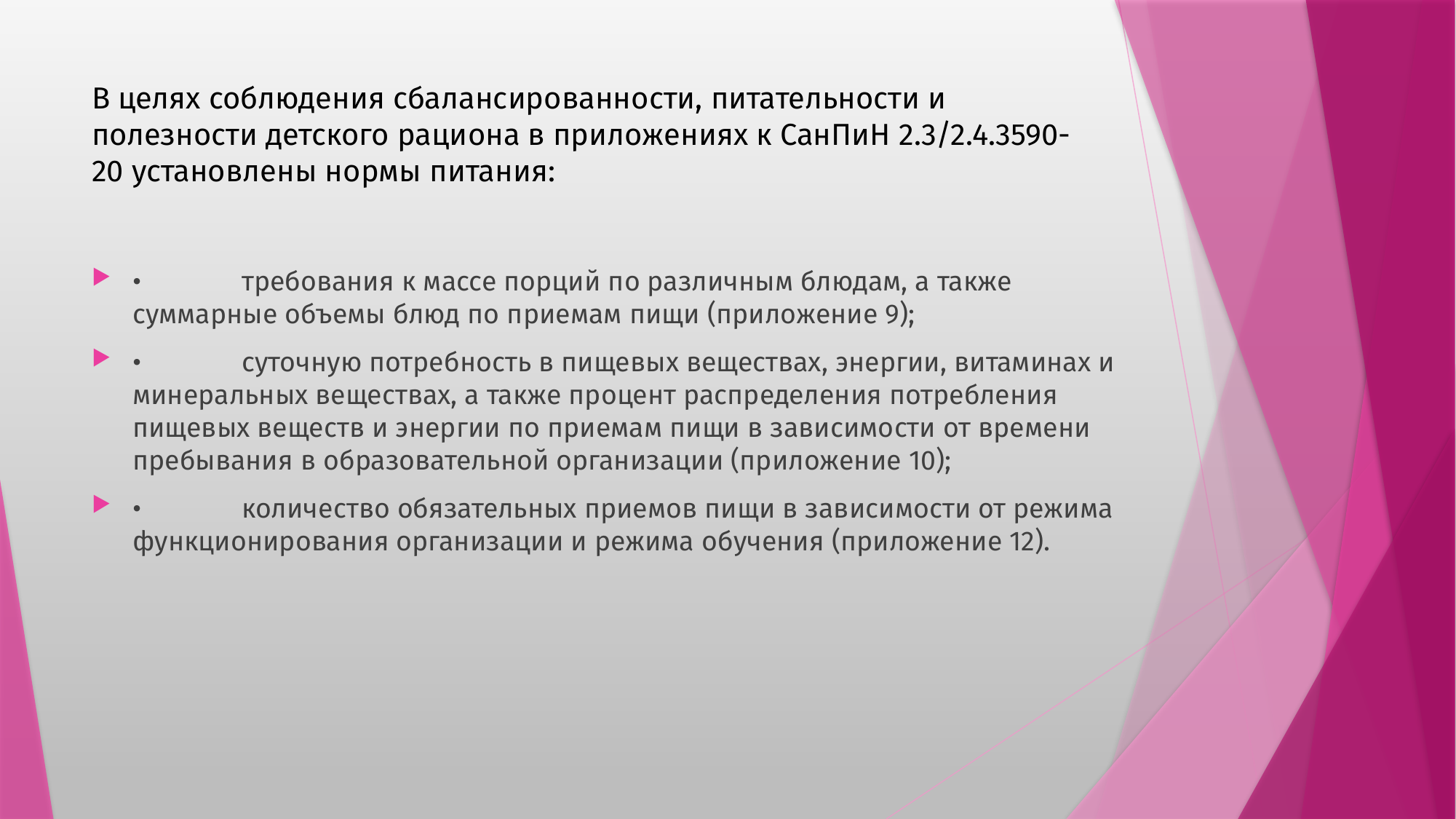

# В целях соблюдения сбалансированности, питательности и полезности детского рациона в приложениях к СанПиН 2.3/2.4.3590-20 установлены нормы питания:
•	требования к массе порций по различным блюдам, а также суммарные объемы блюд по приемам пищи (приложение 9);
•	суточную потребность в пищевых веществах, энергии, витаминах и минеральных веществах, а также процент распределения потребления пищевых веществ и энергии по приемам пищи в зависимости от времени пребывания в образовательной организации (приложение 10);
•	количество обязательных приемов пищи в зависимости от режима функционирования организации и режима обучения (приложение 12).